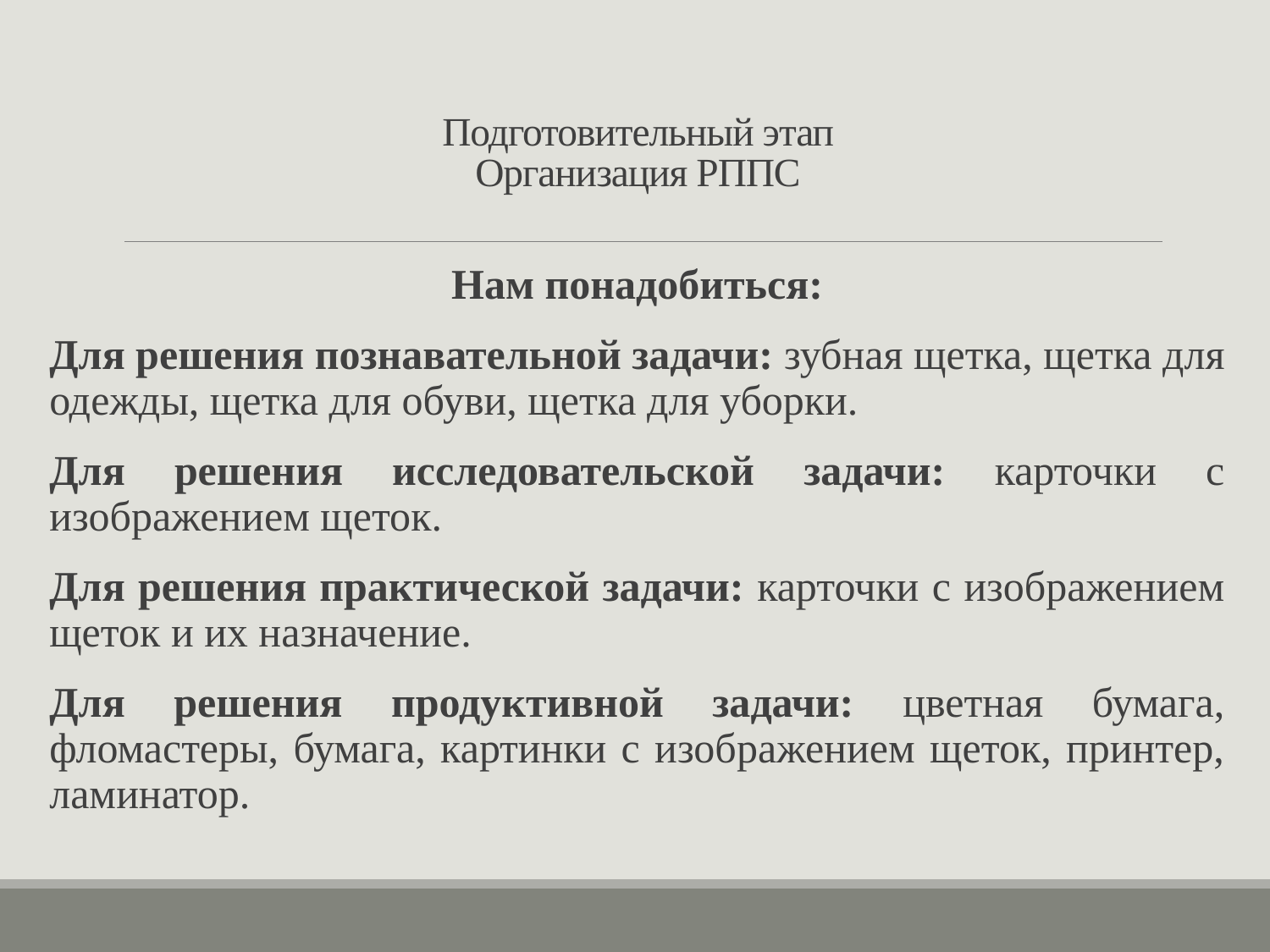

# Подготовительный этап Организация РППС
Нам понадобиться:
Для решения познавательной задачи: зубная щетка, щетка для одежды, щетка для обуви, щетка для уборки.
Для решения исследовательской задачи: карточки с изображением щеток.
Для решения практической задачи: карточки с изображением щеток и их назначение.
Для решения продуктивной задачи: цветная бумага, фломастеры, бумага, картинки с изображением щеток, принтер, ламинатор.